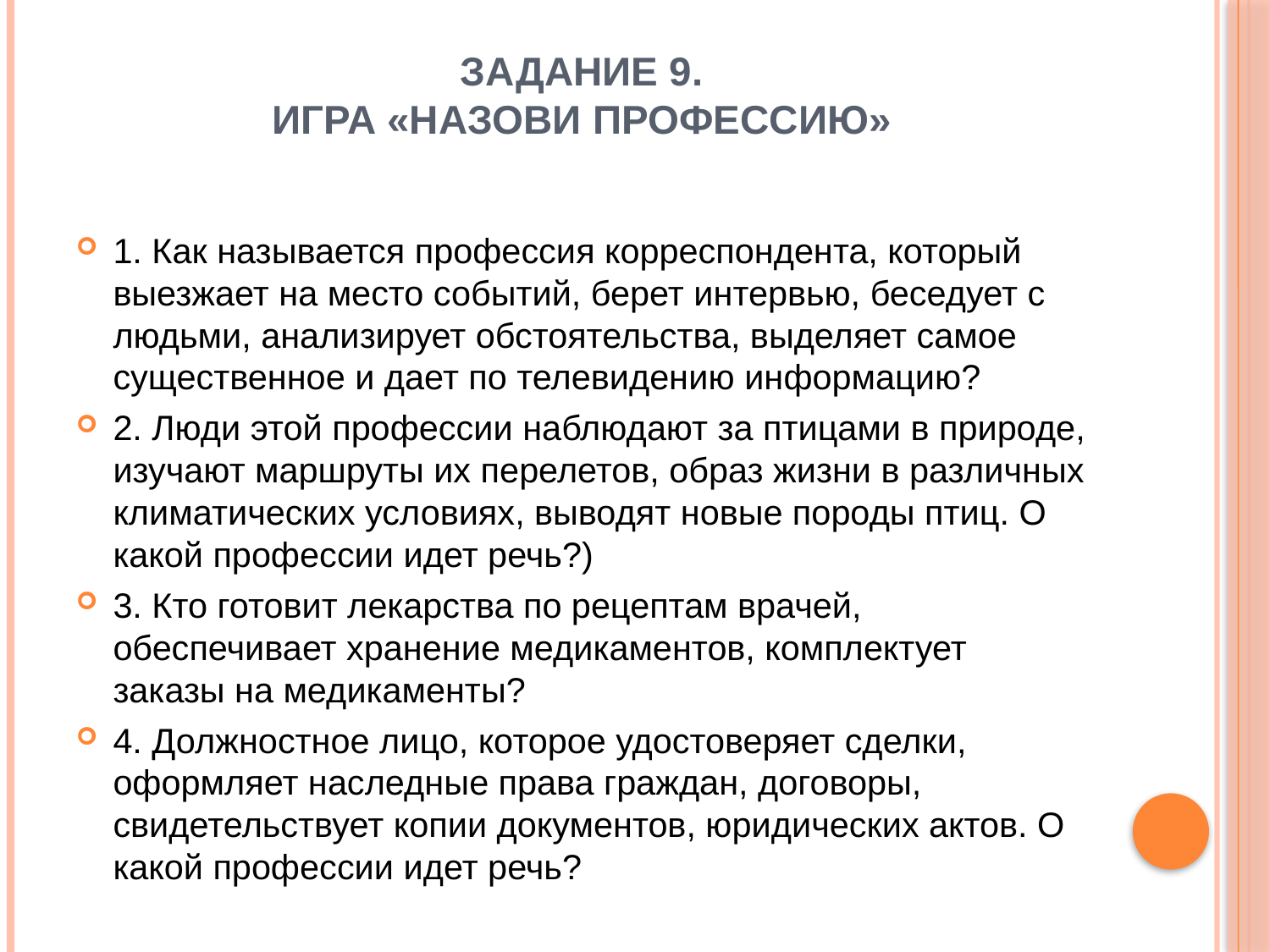

# Задание 9. Игра «Назови профессию»
1. Как называется профессия корреспондента, который выезжает на место событий, берет интервью, беседует с людьми, анализирует обстоятельства, выделяет самое существенное и дает по телевидению информацию?
2. Люди этой профессии наблюдают за птицами в природе, изучают маршруты их перелетов, образ жизни в различных климатических условиях, выводят новые породы птиц. О какой профессии идет речь?)
3. Кто готовит лекарства по рецептам врачей, обеспечивает хранение медикаментов, комплектует заказы на медикаменты?
4. Должностное лицо, которое удостоверяет сделки, оформляет наследные права граждан, договоры, свидетельствует копии документов, юридических актов. О какой профессии идет речь?